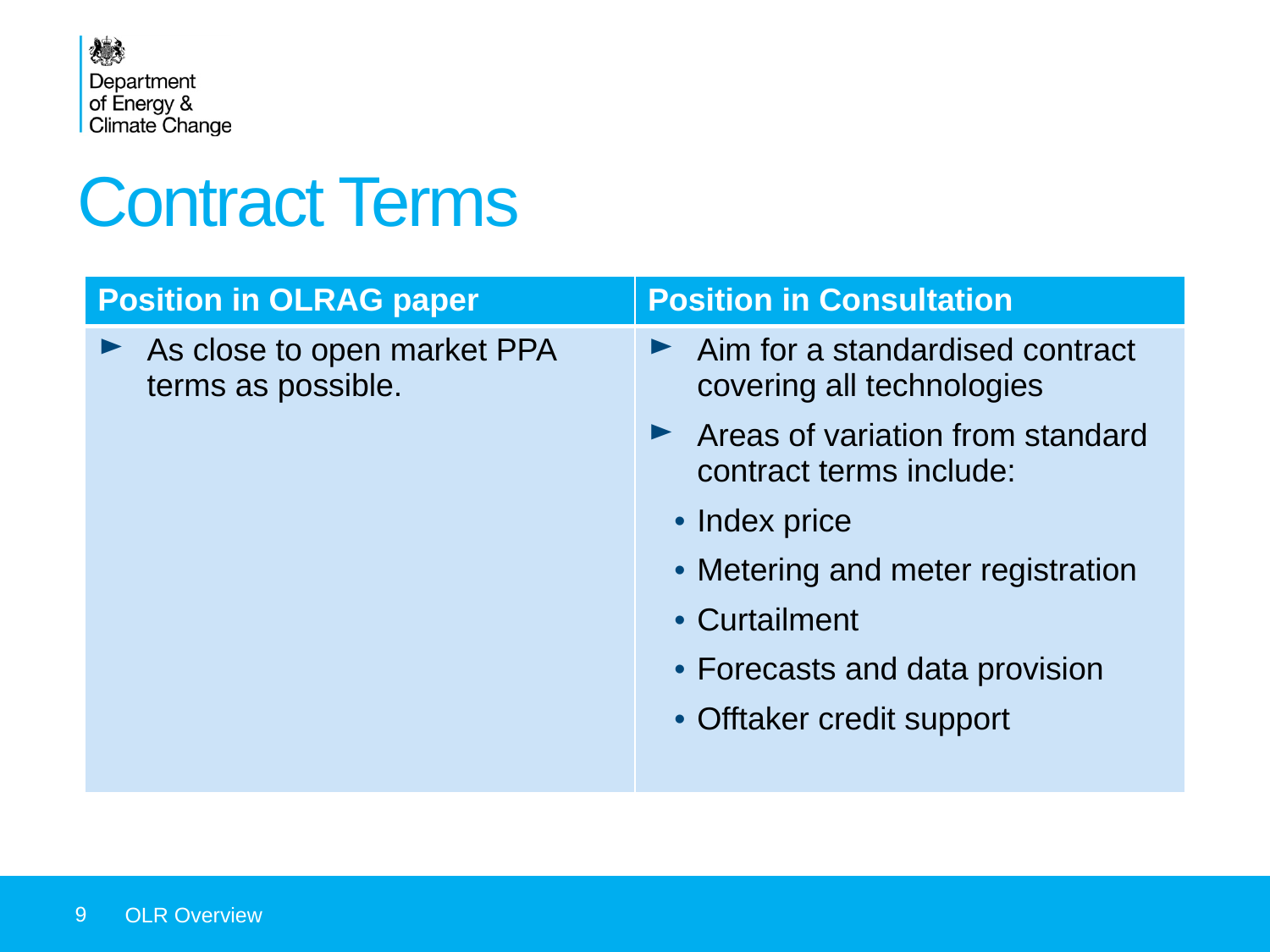

# Contract Terms
| Position in OLRAG paper | Position in Consultation |
| --- | --- |
| As close to open market PPA terms as possible. | Aim for a standardised contract covering all technologies Areas of variation from standard contract terms include: Index price Metering and meter registration Curtailment Forecasts and data provision Offtaker credit support |
9
OLR Overview